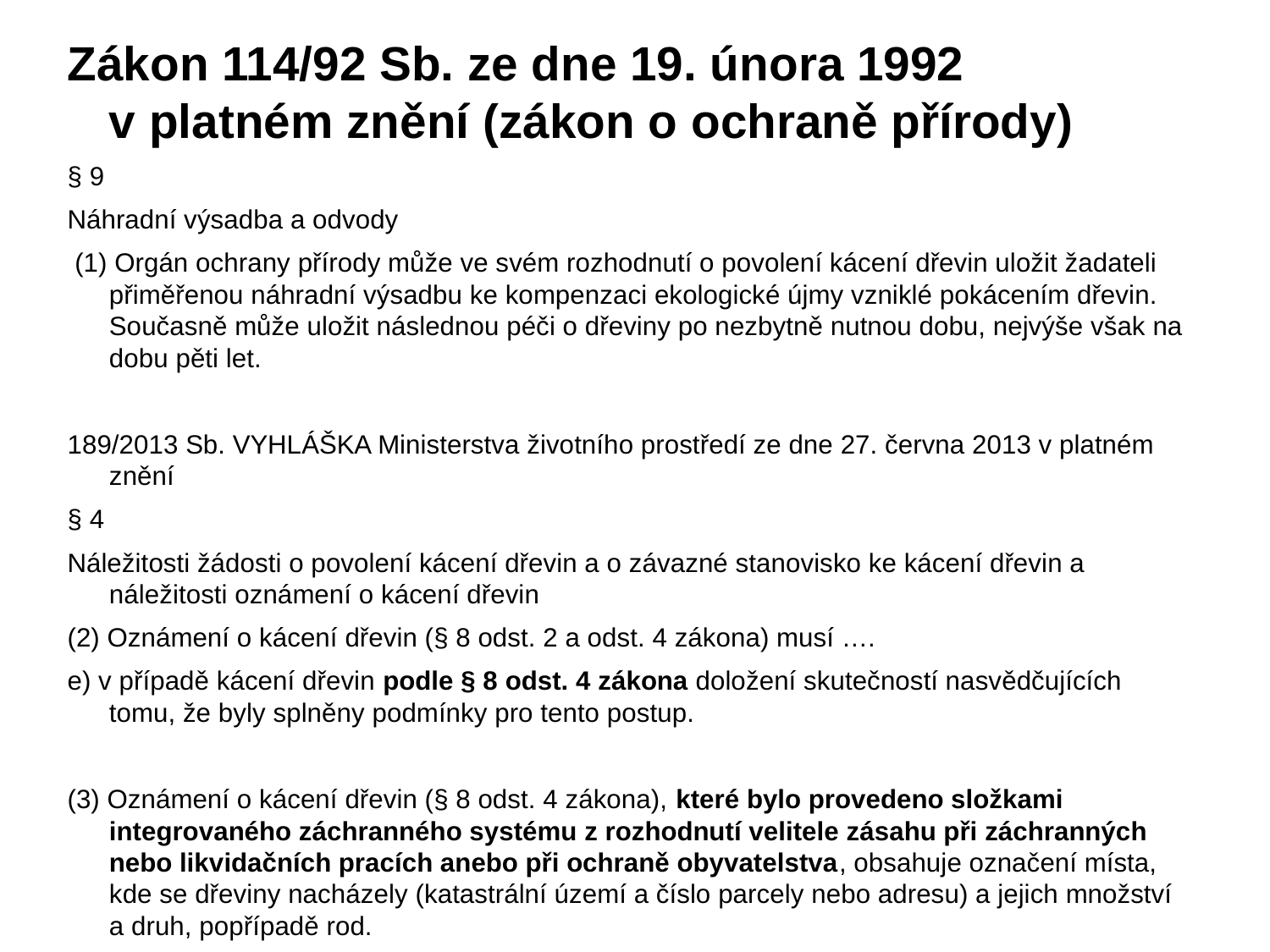

Zákon 114/92 Sb. ze dne 19. února 1992 v platném znění (zákon o ochraně přírody)
§ 9
Náhradní výsadba a odvody
 (1) Orgán ochrany přírody může ve svém rozhodnutí o povolení kácení dřevin uložit žadateli přiměřenou náhradní výsadbu ke kompenzaci ekologické újmy vzniklé pokácením dřevin. Současně může uložit následnou péči o dřeviny po nezbytně nutnou dobu, nejvýše však na dobu pěti let.

189/2013 Sb. VYHLÁŠKA Ministerstva životního prostředí ze dne 27. června 2013 v platném znění
§ 4
Náležitosti žádosti o povolení kácení dřevin a o závazné stanovisko ke kácení dřevin a náležitosti oznámení o kácení dřevin
(2) Oznámení o kácení dřevin (§ 8 odst. 2 a odst. 4 zákona) musí ….
e) v případě kácení dřevin podle § 8 odst. 4 zákona doložení skutečností nasvědčujících tomu, že byly splněny podmínky pro tento postup.

(3) Oznámení o kácení dřevin (§ 8 odst. 4 zákona), které bylo provedeno složkami integrovaného záchranného systému z rozhodnutí velitele zásahu při záchranných nebo likvidačních pracích anebo při ochraně obyvatelstva, obsahuje označení místa, kde se dřeviny nacházely (katastrální území a číslo parcely nebo adresu) a jejich množství a druh, popřípadě rod.